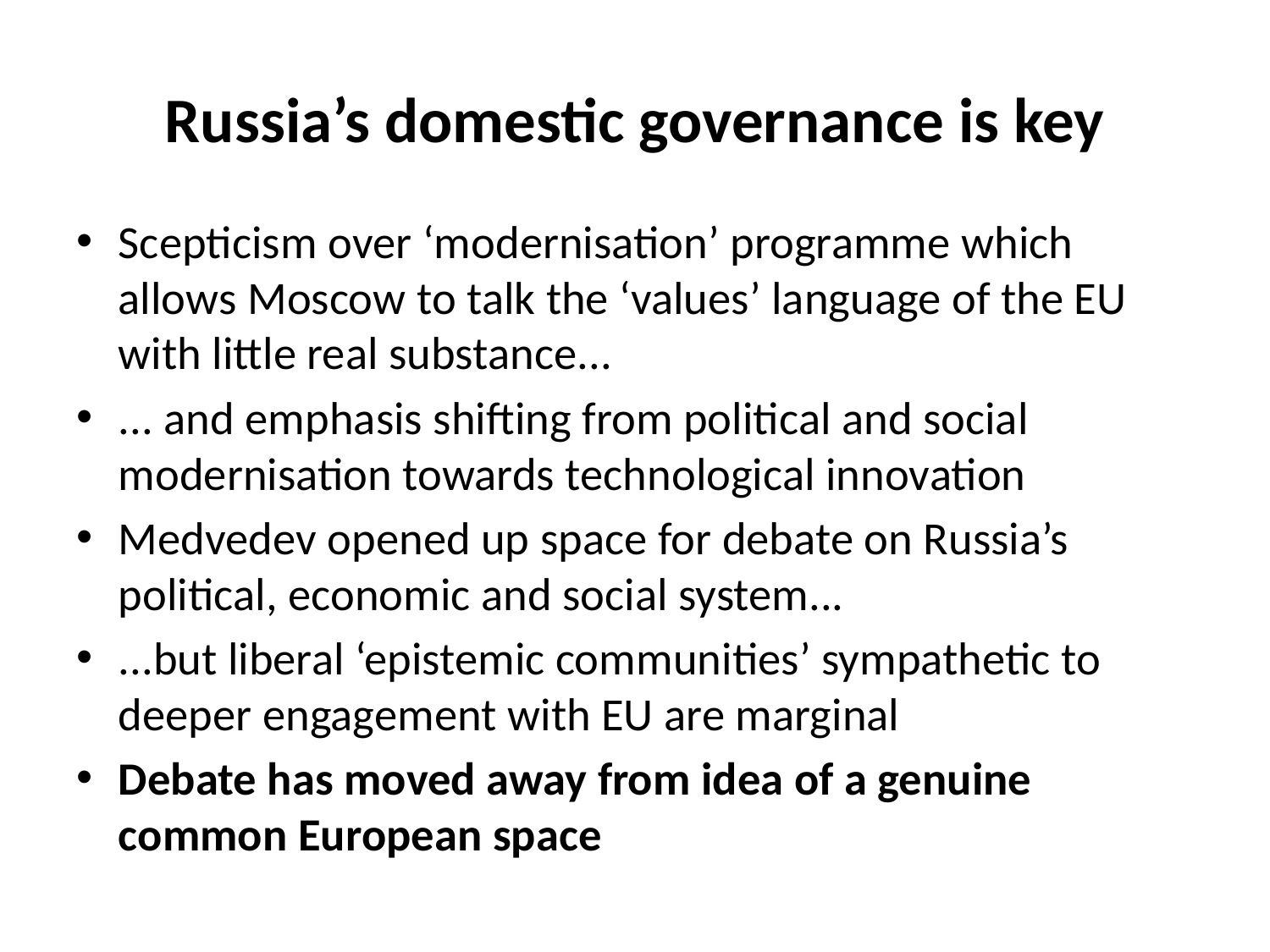

# Russia’s domestic governance is key
Scepticism over ‘modernisation’ programme which allows Moscow to talk the ‘values’ language of the EU with little real substance...
... and emphasis shifting from political and social modernisation towards technological innovation
Medvedev opened up space for debate on Russia’s political, economic and social system...
...but liberal ‘epistemic communities’ sympathetic to deeper engagement with EU are marginal
Debate has moved away from idea of a genuine common European space